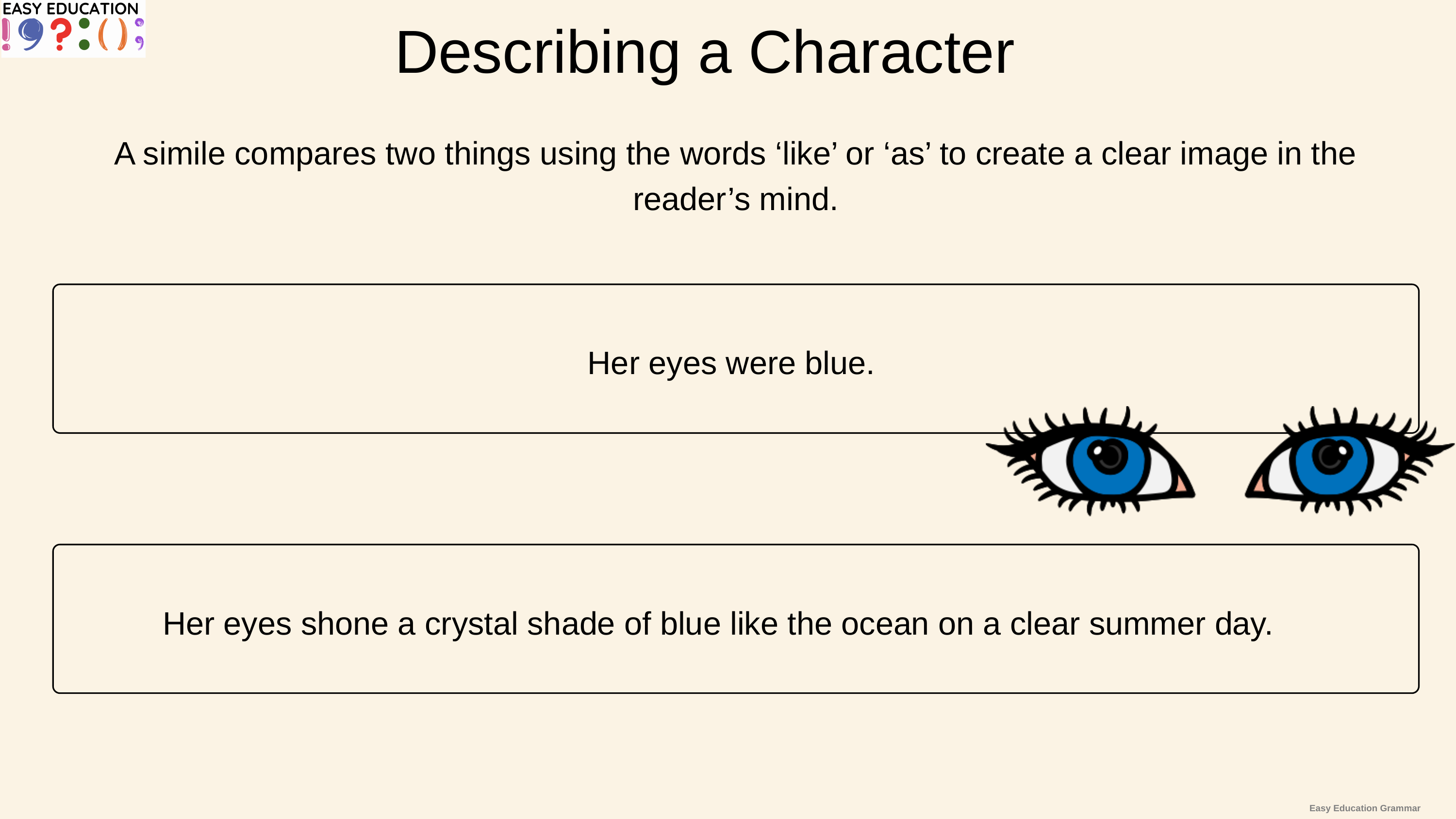

Describing a Character
A simile compares two things using the words ‘like’ or ‘as’ to create a clear image in the reader’s mind.

Her eyes were blue.

Her eyes shone a crystal shade of blue like the ocean on a clear summer day.